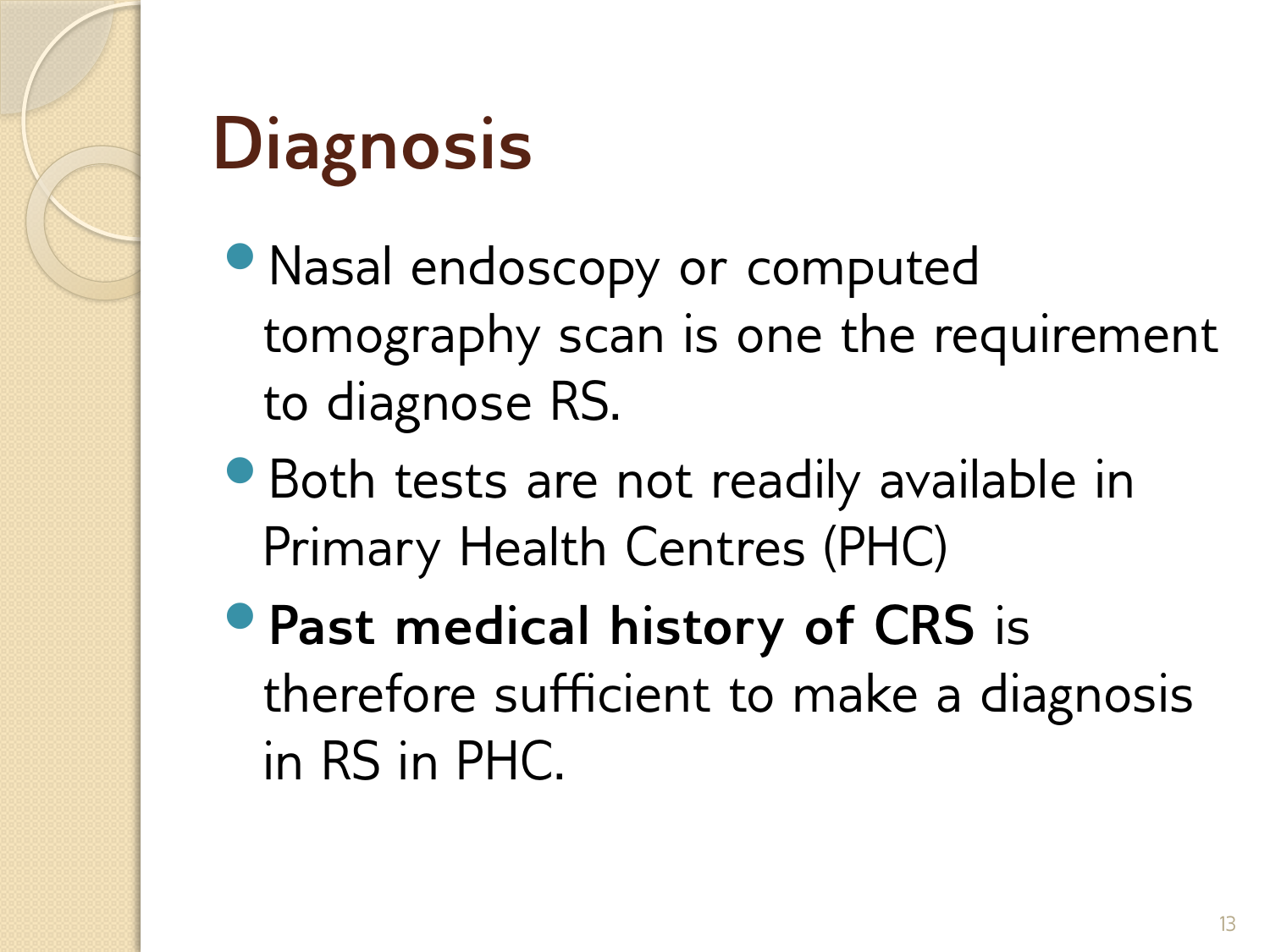

# Diagnosis
Nasal endoscopy or computed tomography scan is one the requirement to diagnose RS.
Both tests are not readily available in Primary Health Centres (PHC)
Past medical history of CRS is therefore sufficient to make a diagnosis in RS in PHC.

13